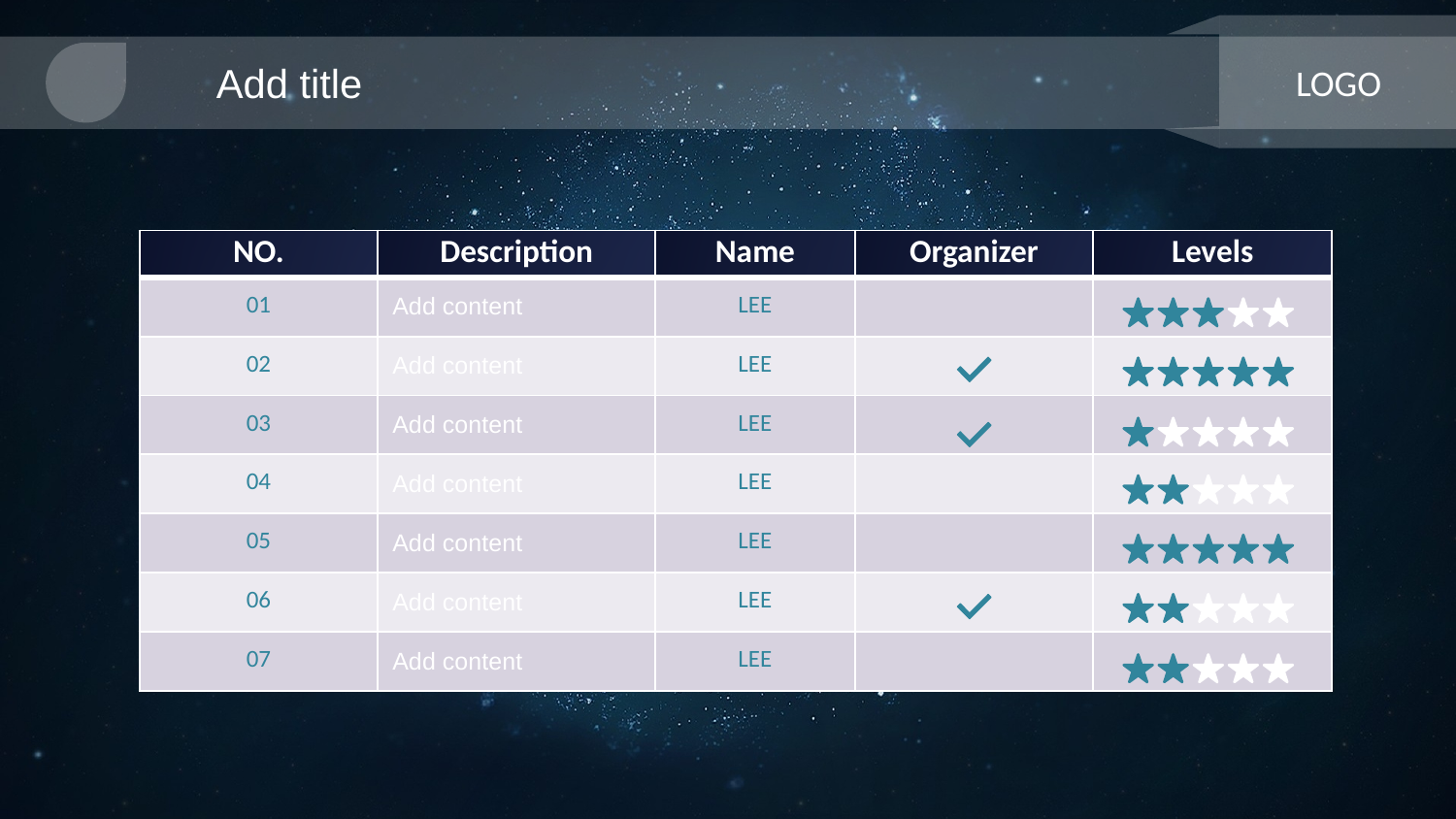

Add title
LOGO
| NO. | Description | Name | Organizer | Levels |
| --- | --- | --- | --- | --- |
| 01 | Add content | LEE |  |  |
| 02 | Add content | LEE |  |  |
| 03 | Add content | LEE |  |  |
| 04 | Add content | LEE |  |  |
| 05 | Add content | LEE |  |  |
| 06 | Add content | LEE |  |  |
| 07 | Add content | LEE |  |  |